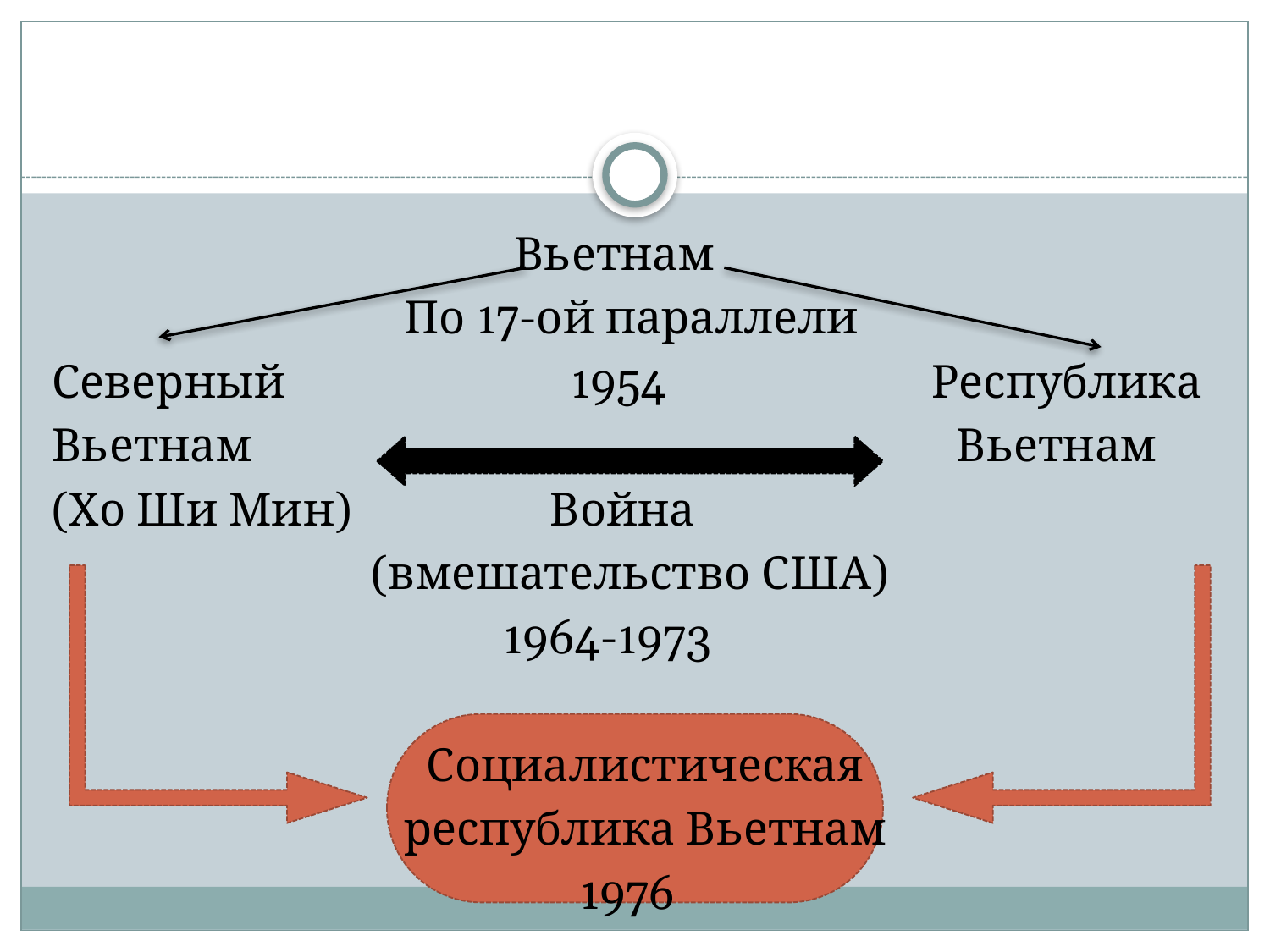

#
                                          Вьетнам
                                По 17-ой параллели
Северный                          1954                        Республика
Вьетнам                                                                Вьетнам
(Хо Ши Мин)                  Война
                             (вмешательство США)
                                         1964-1973

                                  Социалистическая
                                республика Вьетнам
                                                1976